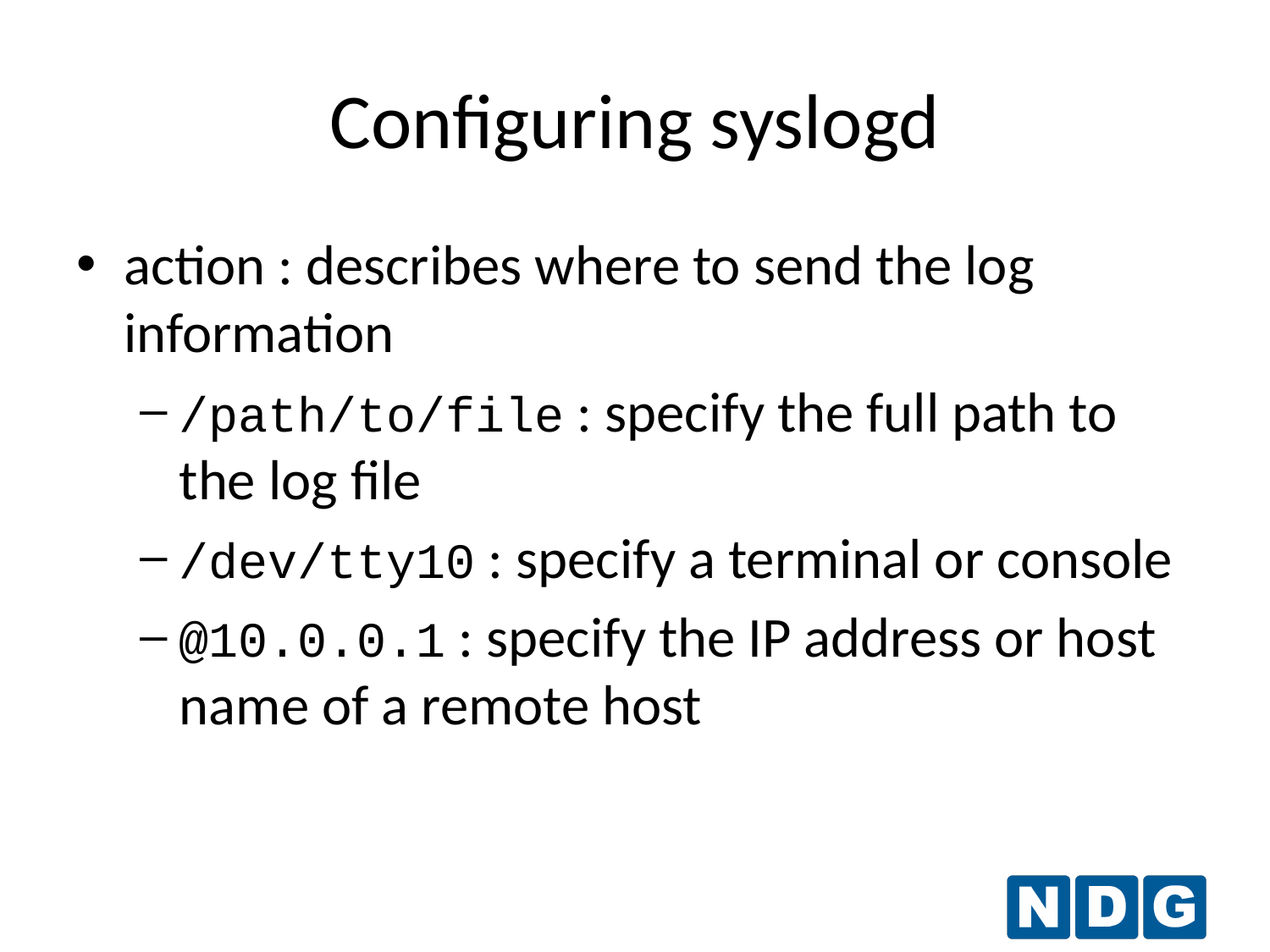

Configuring syslogd
action : describes where to send the log information
/path/to/file : specify the full path to the log file
/dev/tty10 : specify a terminal or console
@10.0.0.1 : specify the IP address or host name of a remote host